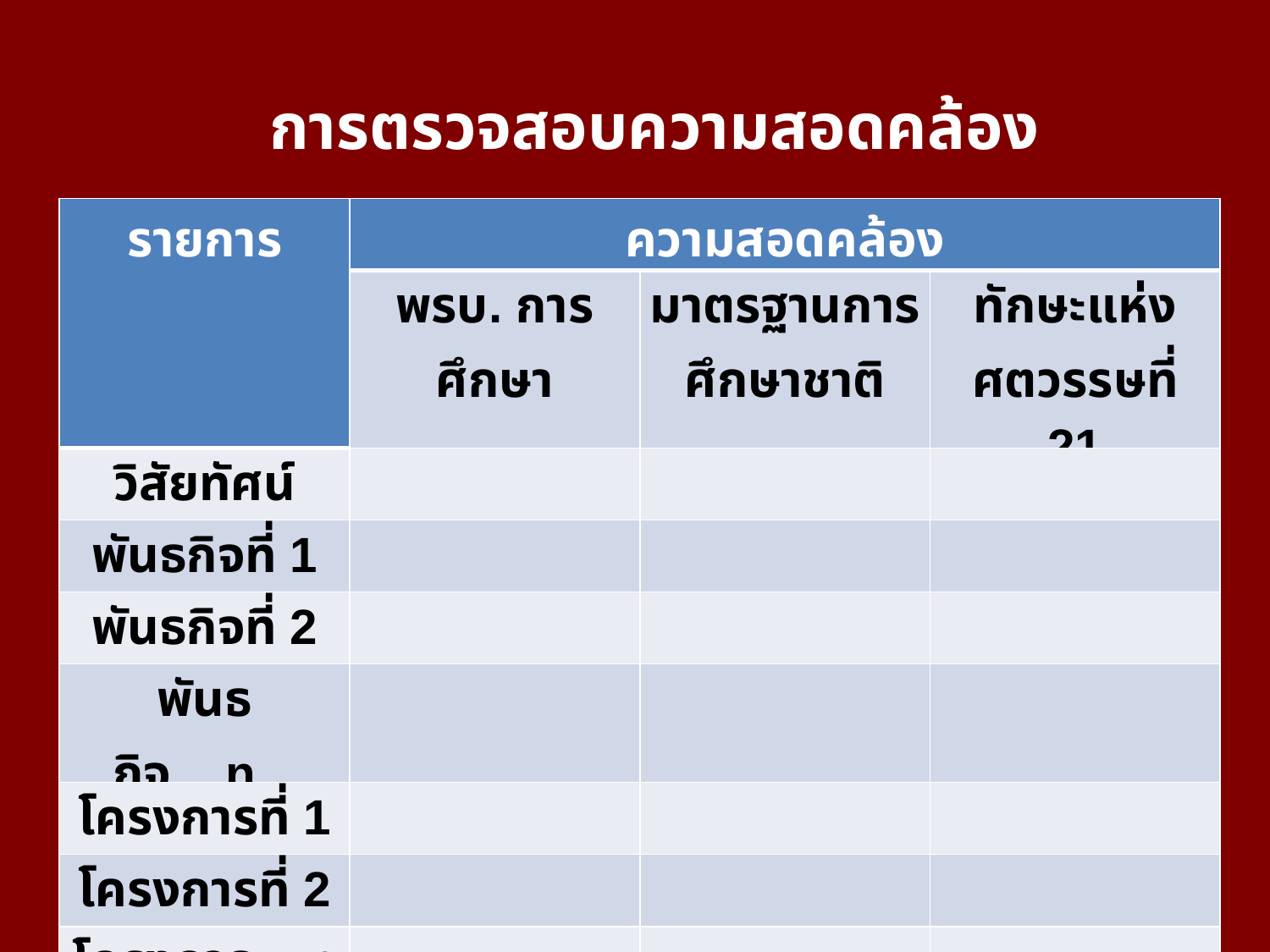

การตรวจสอบความสอดคล้อง
| รายการ | ความสอดคล้อง |  |  |
| --- | --- | --- | --- |
|  | พรบ. การศึกษา | มาตรฐานการศึกษาชาติ | ทักษะแห่งศตวรรษที่ 21 |
| วิสัยทัศน์ |  |  |  |
| พันธกิจที่ 1 |  |  |  |
| พันธกิจที่ 2 |  |  |  |
| พันธกิจ ...n... |  |  |  |
| โครงการที่ 1 |  |  |  |
| โครงการที่ 2 |  |  |  |
| โครงการ ...n... |  |  |  |